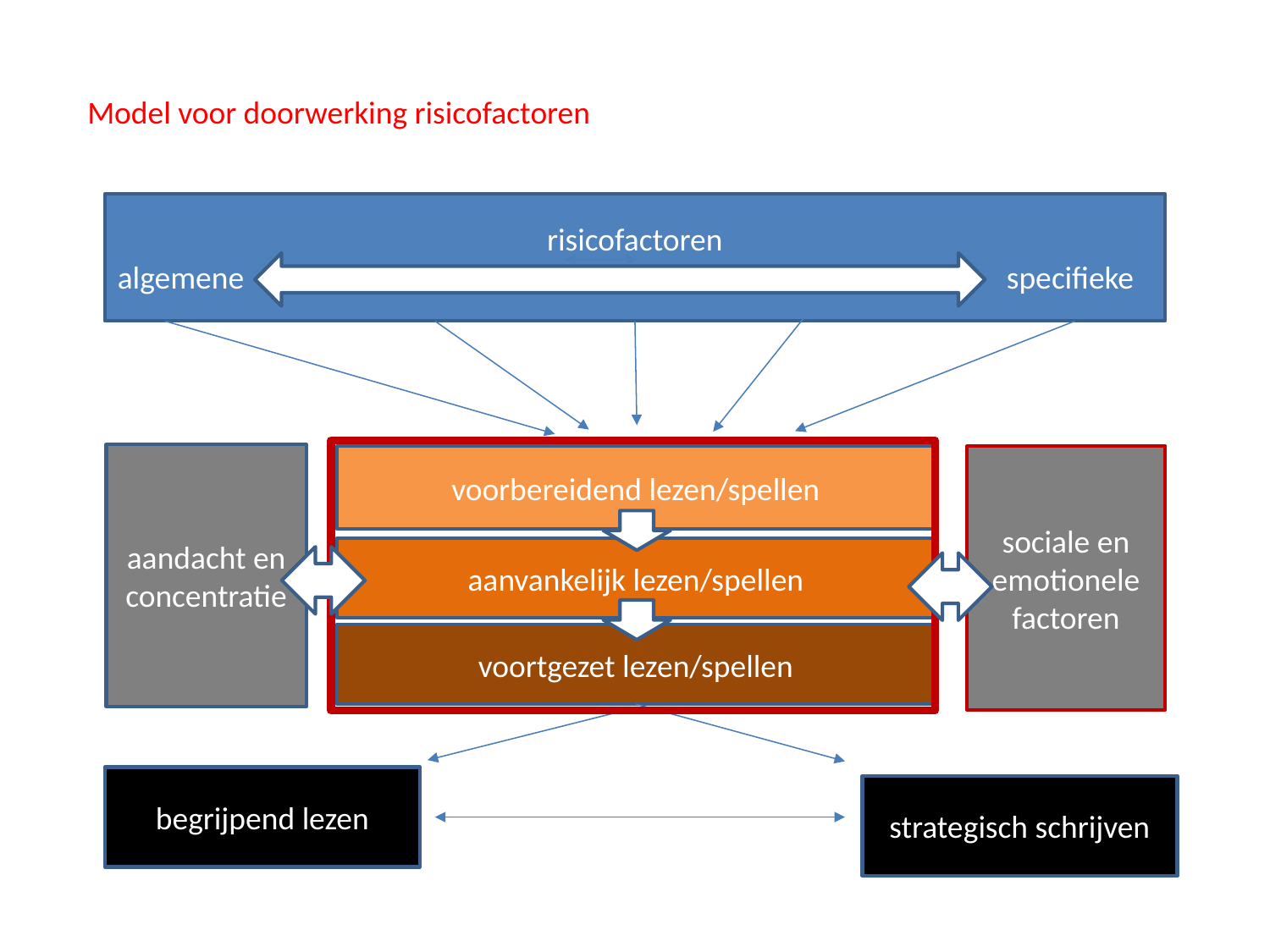

Model voor doorwerking risicofactoren
risicofactoren
algemene 						specifieke

aandacht en concentratie
voorbereidend lezen/spellen
sociale en emotionele factoren

aanvankelijk lezen/spellen

voortgezet lezen/spellen
begrijpend lezen
strategisch schrijven